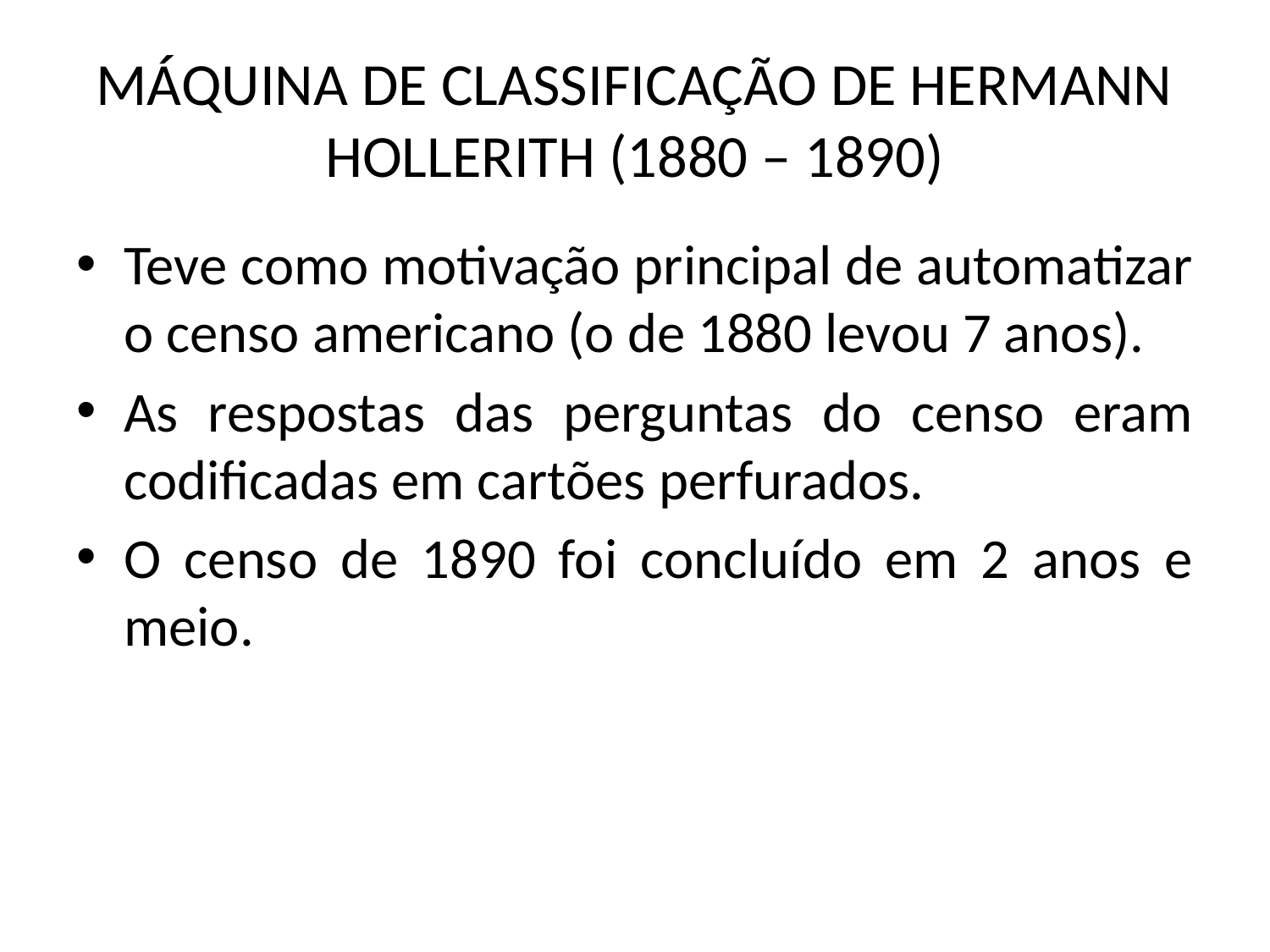

# MÁQUINA DE CLASSIFICAÇÃO DE HERMANN HOLLERITH (1880 – 1890)
Teve como motivação principal de automatizar o censo americano (o de 1880 levou 7 anos).
As respostas das perguntas do censo eram codificadas em cartões perfurados.
O censo de 1890 foi concluído em 2 anos e meio.